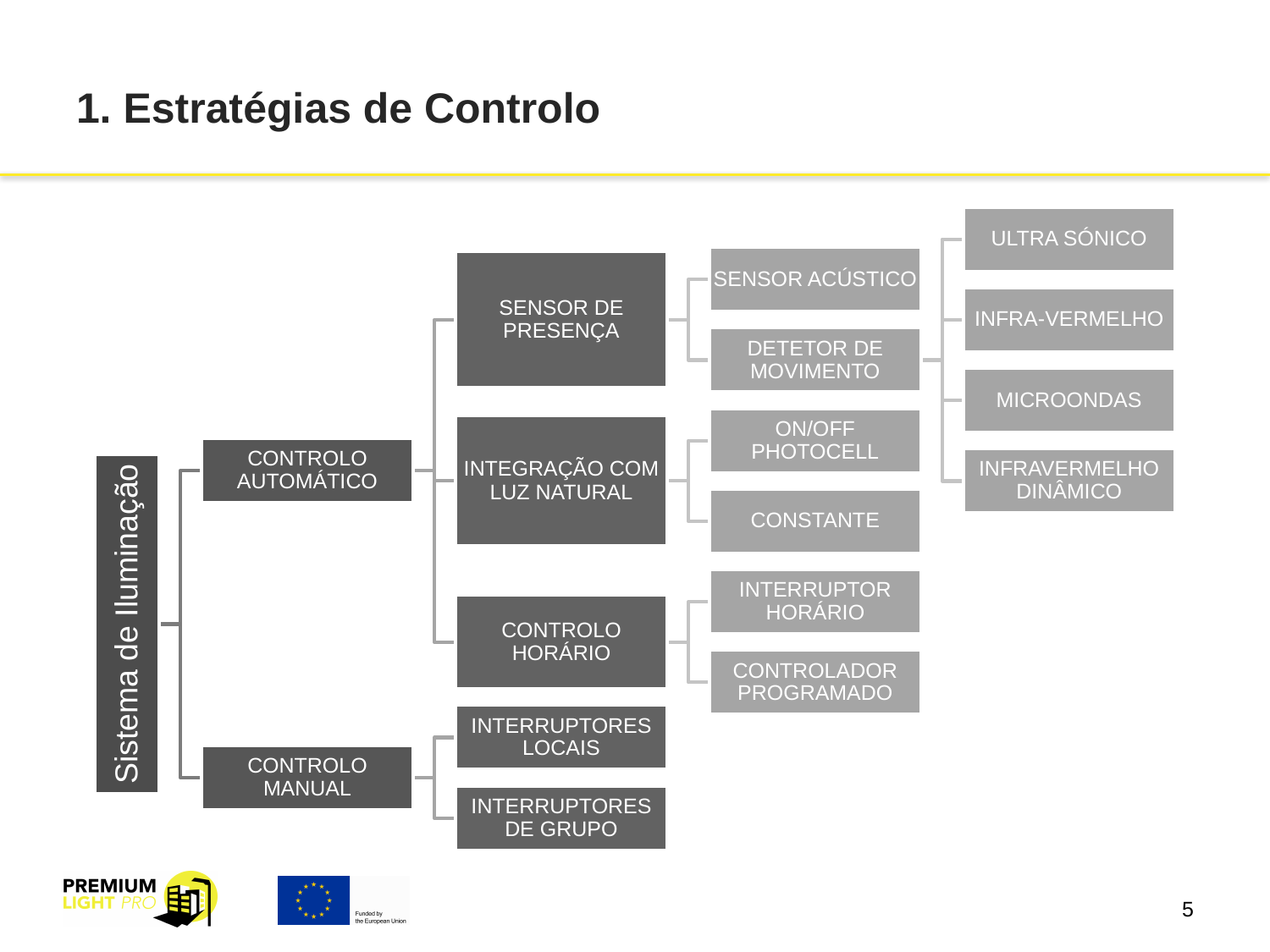

# 1. Estratégias de Controlo

Sistema de Iluminação
CONTROLO AUTOMÁTICO
SENSOR DE PRESENÇA
SENSOR ACÚSTICO
DETETOR DE MOVIMENTO
ULTRA SÓNICO
INFRA-VERMELHO
MICROONDAS
INFRAVERMELHO DINÂMICO
INTEGRAÇÃO COM LUZ NATURAL
ON/OFF PHOTOCELL
CONSTANTE
CONTROLO HORÁRIO
INTERRUPTOR HORÁRIO
CONTROLADOR PROGRAMADO
CONTROLO MANUAL
INTERRUPTORES LOCAIS
INTERRUPTORES DE GRUPO